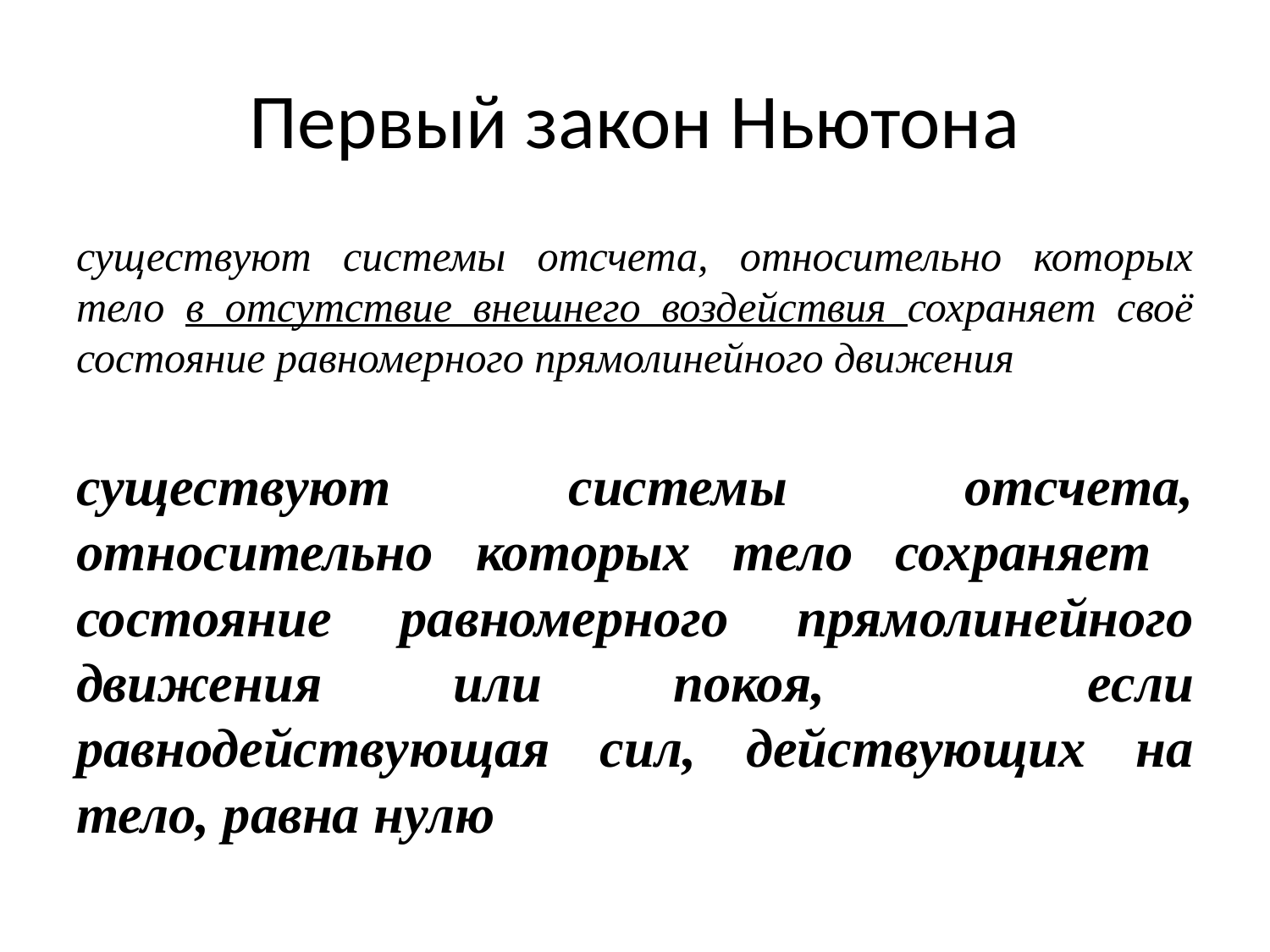

# Первый закон Ньютона
существуют системы отсчета, относительно которых тело в отсутствие внешнего воздействия сохраняет своё состояние равномерного прямолинейного движения

существуют системы отсчета, относительно которых тело сохраняет  состояние равномерного прямолинейного движения или покоя,  если равнодействующая сил, действующих на тело, равна нулю